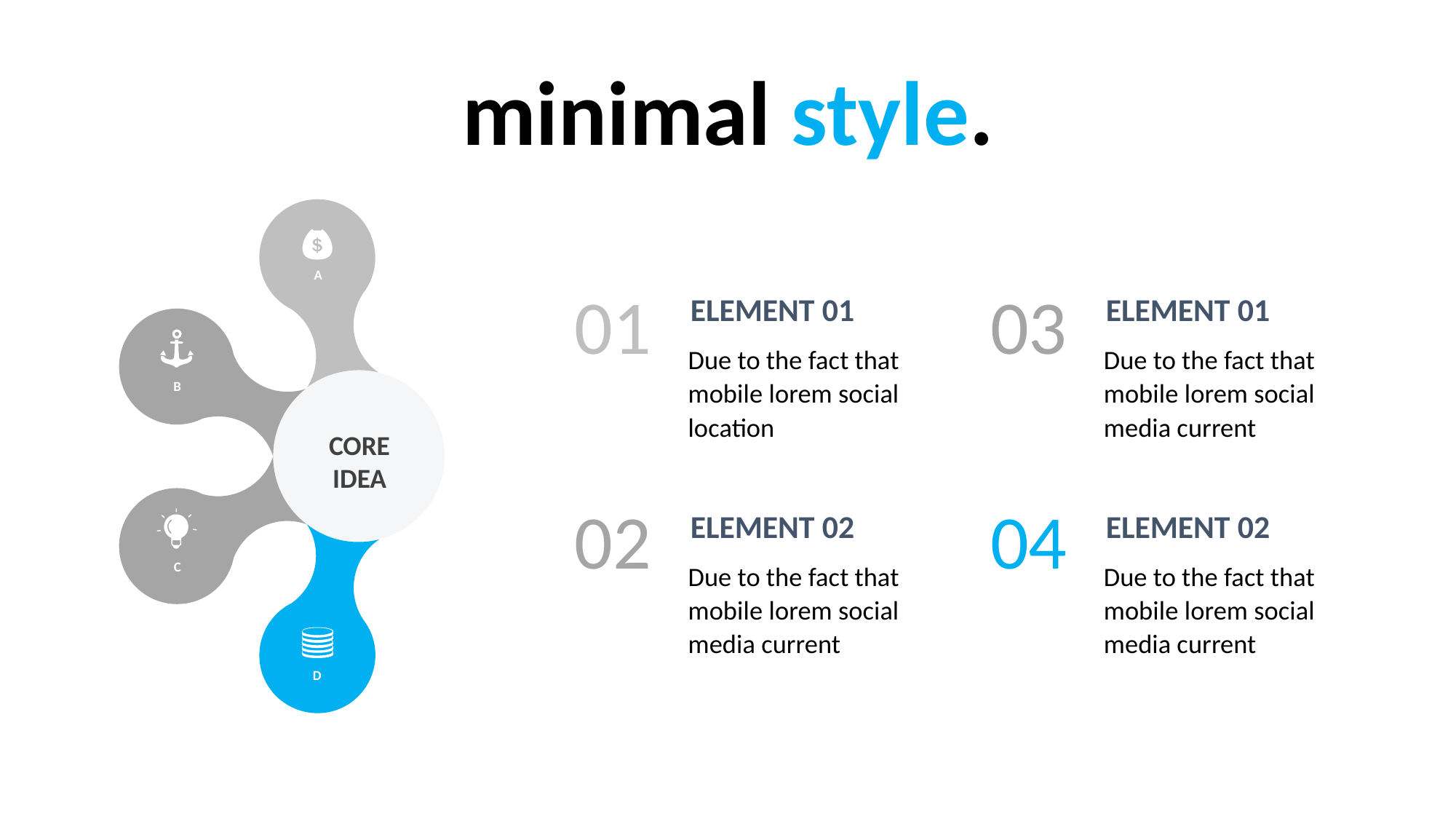

minimal style.

A
01
03
ELEMENT 01
ELEMENT 01

Due to the fact that mobile lorem social location
Due to the fact that mobile lorem social media current

B
CORE
IDEA

02
04
ELEMENT 02
ELEMENT 02

C
Due to the fact that mobile lorem social media current
Due to the fact that mobile lorem social media current

D